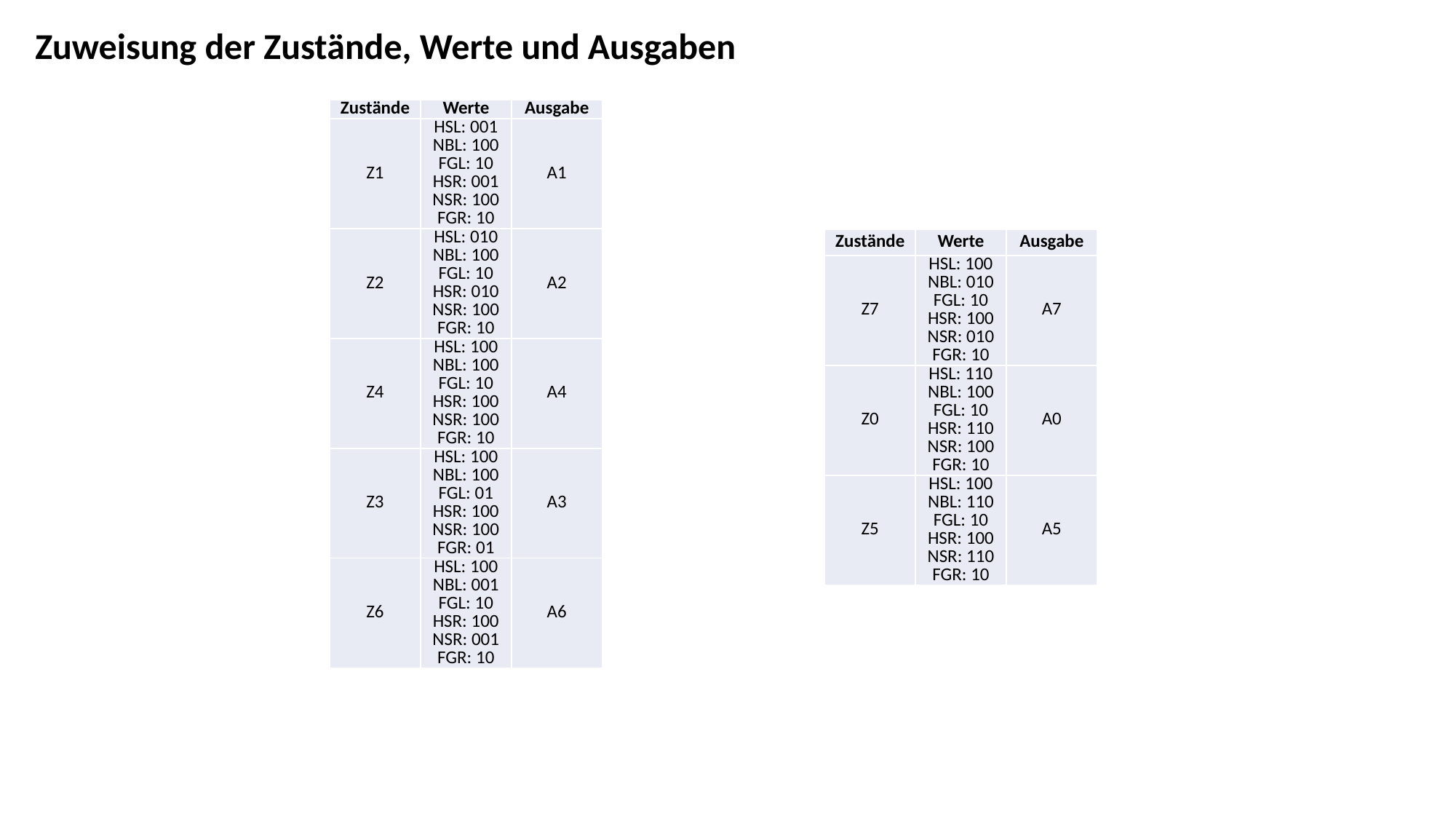

Zuweisung der Zustände, Werte und Ausgaben
| Zustände | Werte | Ausgabe |
| --- | --- | --- |
| Z1 | HSL: 001 NBL: 100 FGL: 10 HSR: 001 NSR: 100 FGR: 10 | A1 |
| Z2 | HSL: 010 NBL: 100 FGL: 10 HSR: 010 NSR: 100 FGR: 10 | A2 |
| Z4 | HSL: 100 NBL: 100 FGL: 10 HSR: 100 NSR: 100 FGR: 10 | A4 |
| Z3 | HSL: 100 NBL: 100 FGL: 01 HSR: 100 NSR: 100 FGR: 01 | A3 |
| Z6 | HSL: 100 NBL: 001 FGL: 10 HSR: 100 NSR: 001 FGR: 10 | A6 |
| Zustände | Werte | Ausgabe |
| --- | --- | --- |
| Z7 | HSL: 100 NBL: 010 FGL: 10 HSR: 100 NSR: 010 FGR: 10 | A7 |
| Z0 | HSL: 110 NBL: 100 FGL: 10 HSR: 110 NSR: 100 FGR: 10 | A0 |
| Z5 | HSL: 100 NBL: 110 FGL: 10 HSR: 100 NSR: 110 FGR: 10 | A5 |